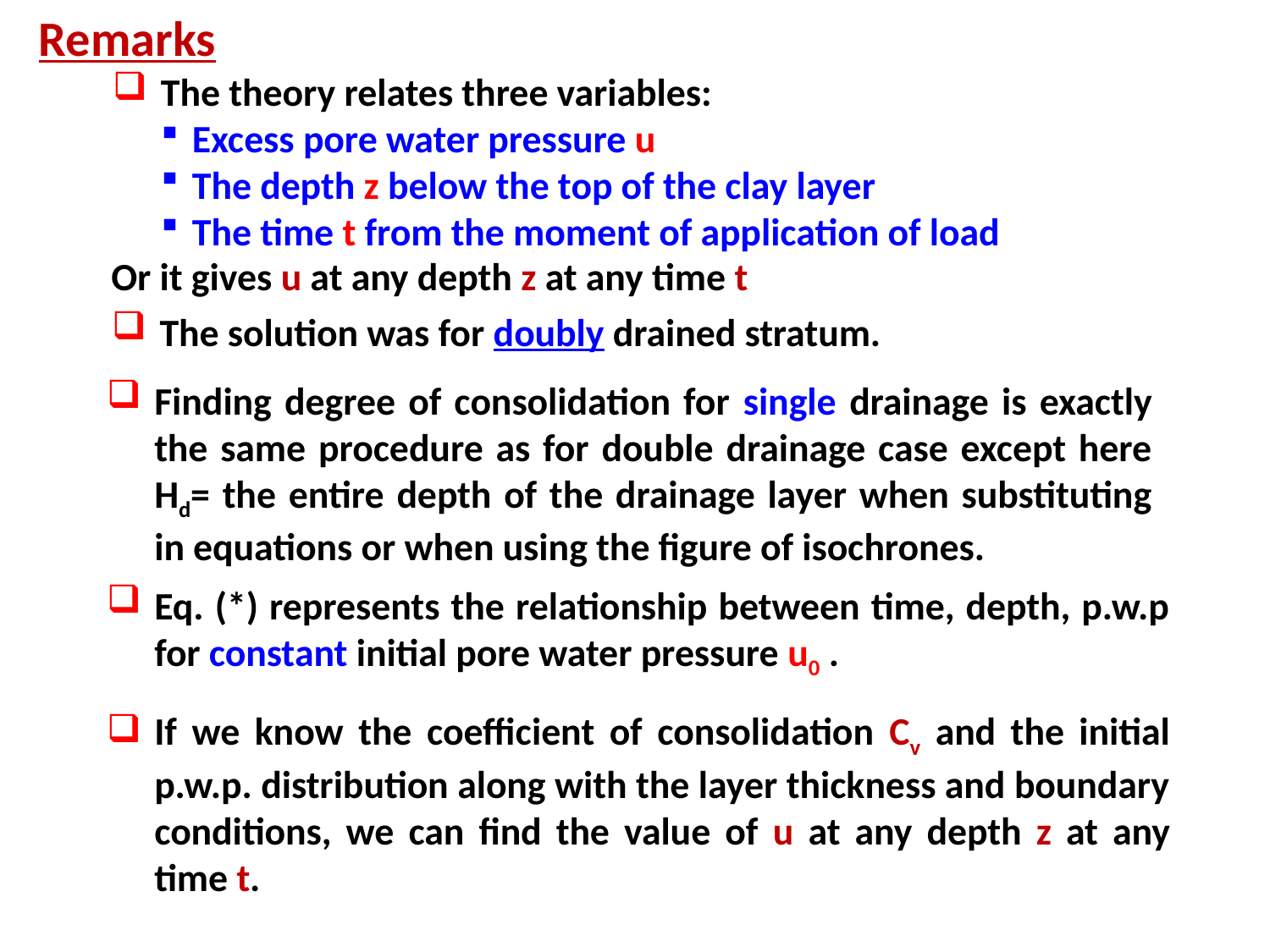

Remarks
The theory relates three variables:
Excess pore water pressure u
The depth z below the top of the clay layer
The time t from the moment of application of load
Or it gives u at any depth z at any time t
The solution was for doubly drained stratum.
Finding degree of consolidation for single drainage is exactly the same procedure as for double drainage case except here Hd= the entire depth of the drainage layer when substituting in equations or when using the figure of isochrones.
Eq. (*) represents the relationship between time, depth, p.w.p for constant initial pore water pressure u0 .
If we know the coefficient of consolidation Cv and the initial p.w.p. distribution along with the layer thickness and boundary conditions, we can find the value of u at any depth z at any time t.